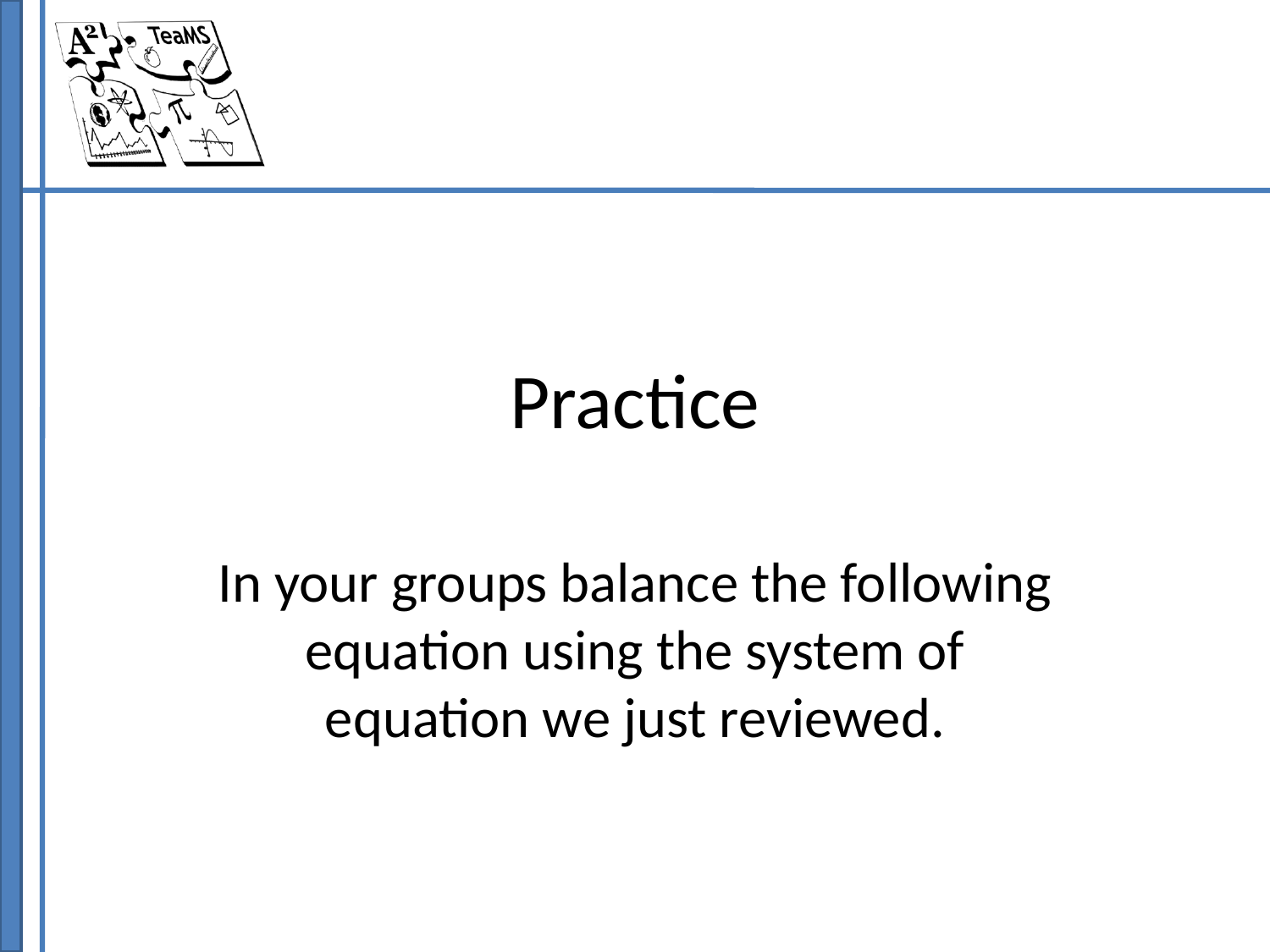

# Practice
In your groups balance the following equation using the system of equation we just reviewed.